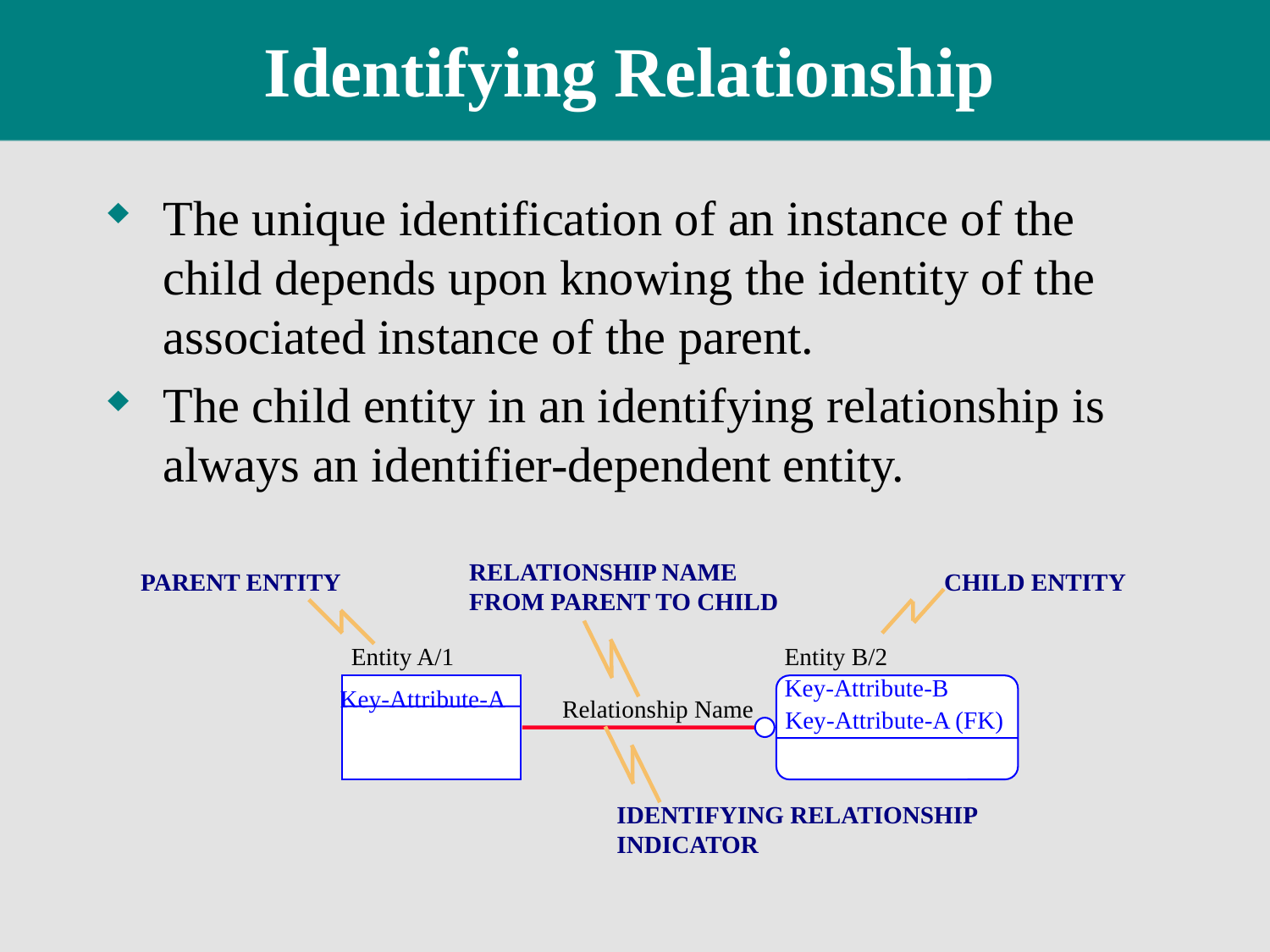

# Identifying Relationship
The unique identification of an instance of the child depends upon knowing the identity of the associated instance of the parent.
The child entity in an identifying relationship is always an identifier-dependent entity.
RELATIONSHIP NAME
FROM PARENT TO CHILD

PARENT ENTITY

CHILD ENTITY

Entity A/1

Key-Attribute-A
Entity B/2
Key-Attribute-B

Key-Attribute-A (FK)
Relationship Name

IDENTIFYING RELATIONSHIP
INDICATOR